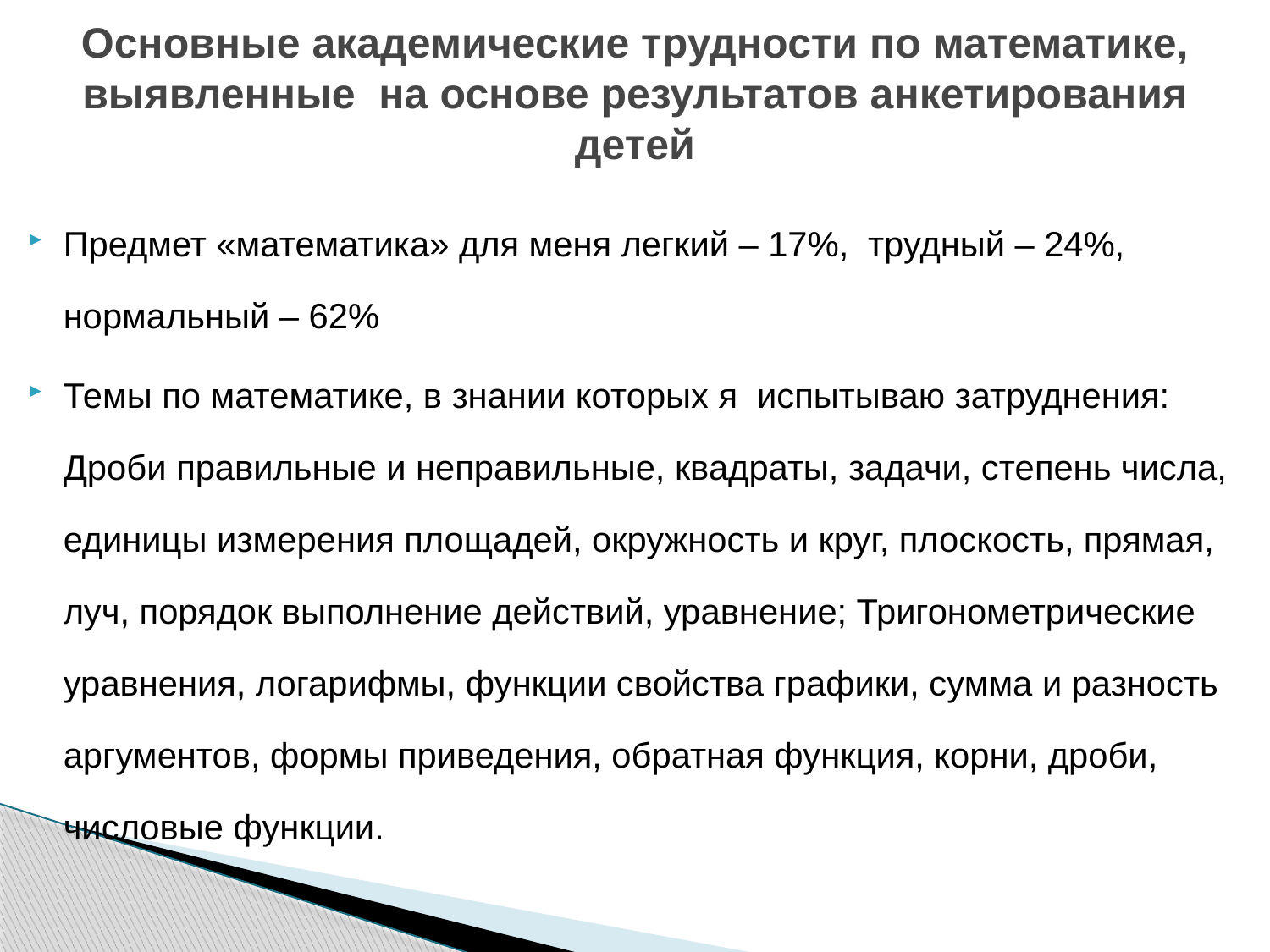

# Основные академические трудности по математике, выявленные  на основе результатов анкетирования детей
Предмет «математика» для меня легкий – 17%,  трудный – 24%, нормальный – 62%
Темы по математике, в знании которых я  испытываю затруднения: Дроби правильные и неправильные, квадраты, задачи, степень числа, единицы измерения площадей, окружность и круг, плоскость, прямая, луч, порядок выполнение действий, уравнение; Тригонометрические уравнения, логарифмы, функции свойства графики, сумма и разность аргументов, формы приведения, обратная функция, корни, дроби, числовые функции.